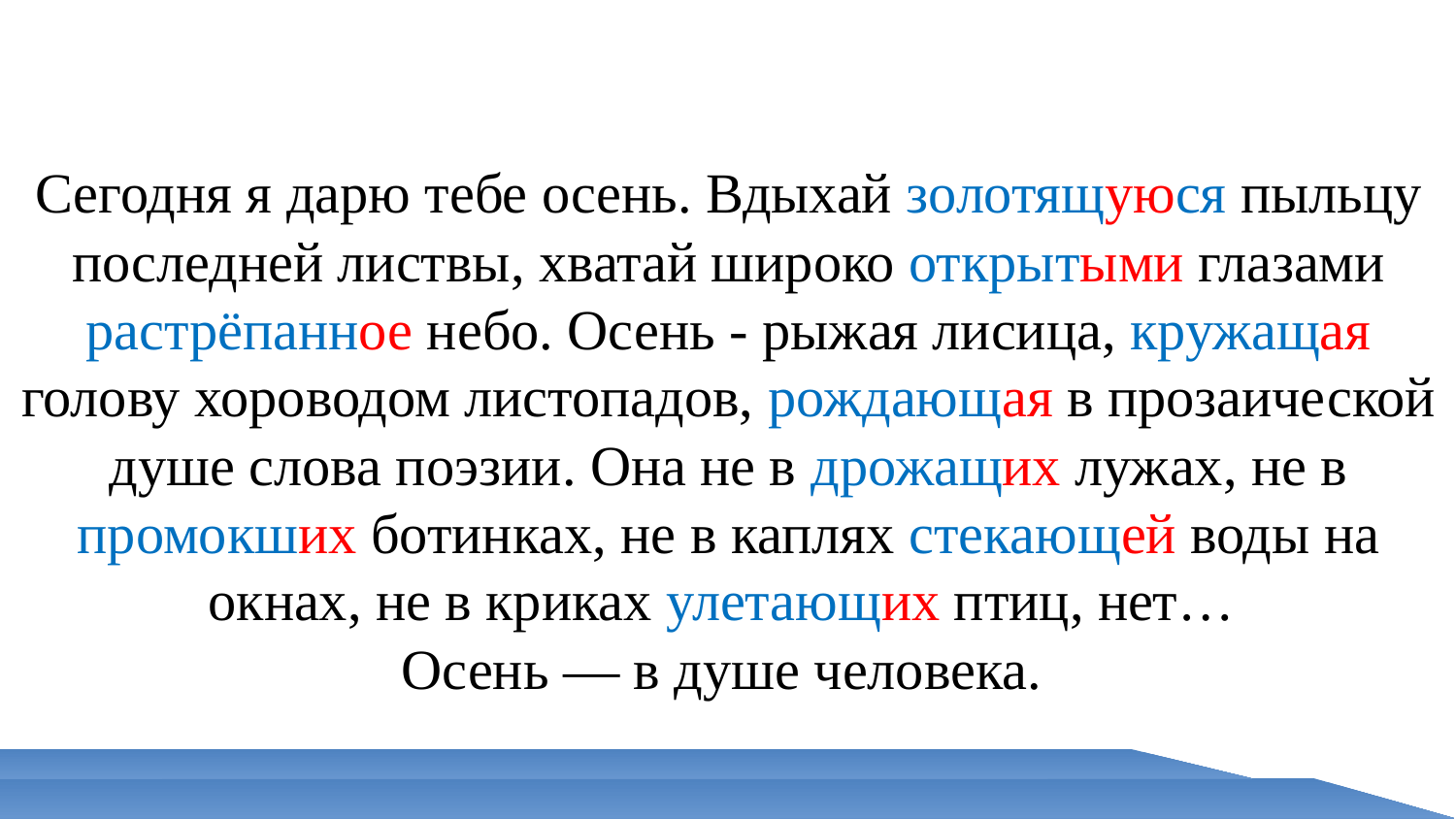

Сегодня я дарю тебе осень. Вдыхай золотящуюся пыльцу последней листвы, хватай широко открытыми глазами растрёпанное небо. Осень - рыжая лисица, кружащая голову хороводом листопадов, рождающая в прозаической душе слова поэзии. Она не в дрожащих лужах, не в промокших ботинках, не в каплях стекающей воды на окнах, не в криках улетающих птиц, нет…
Осень — в душе человека.